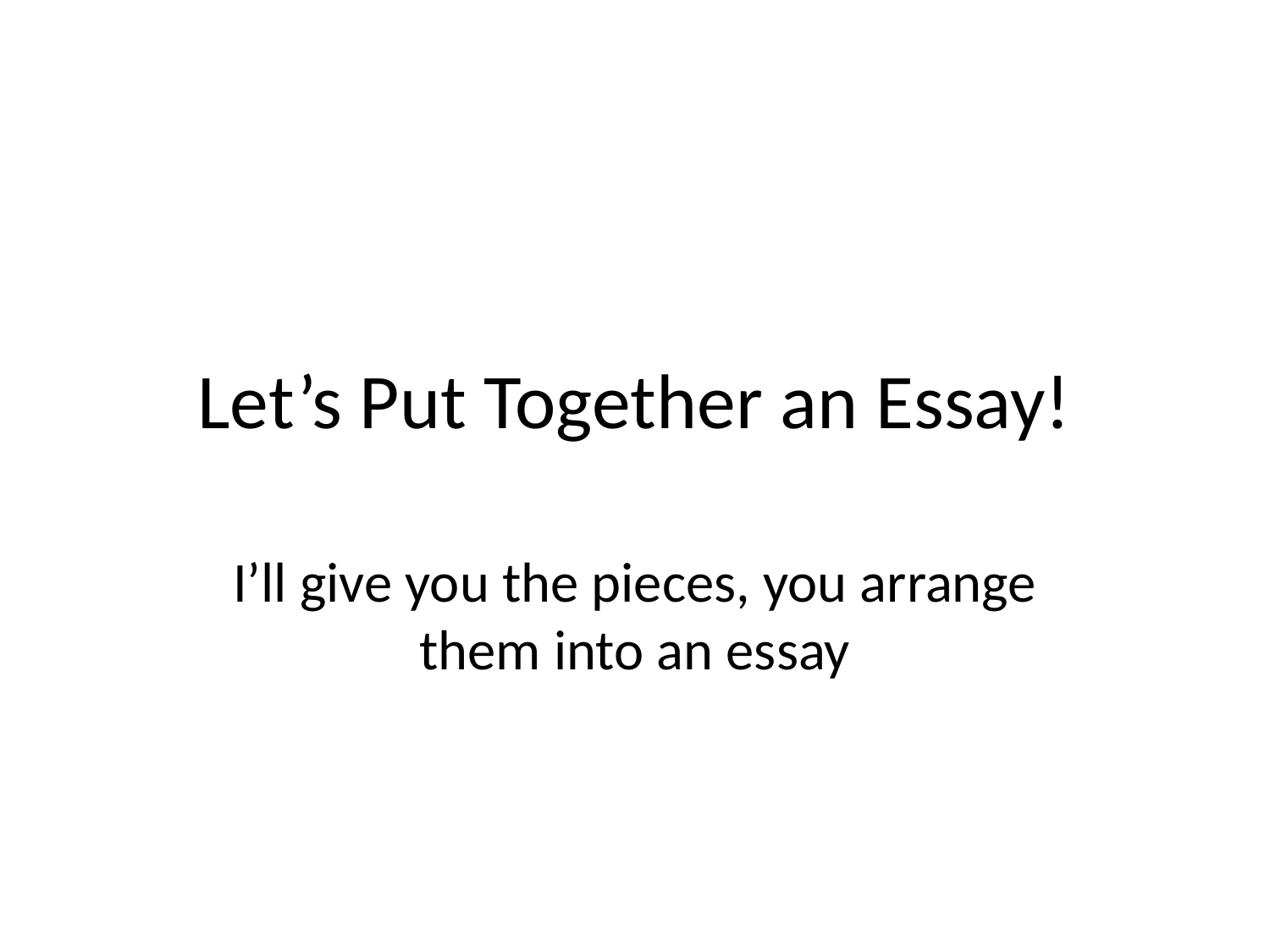

# Let’s Put Together an Essay!
I’ll give you the pieces, you arrange them into an essay